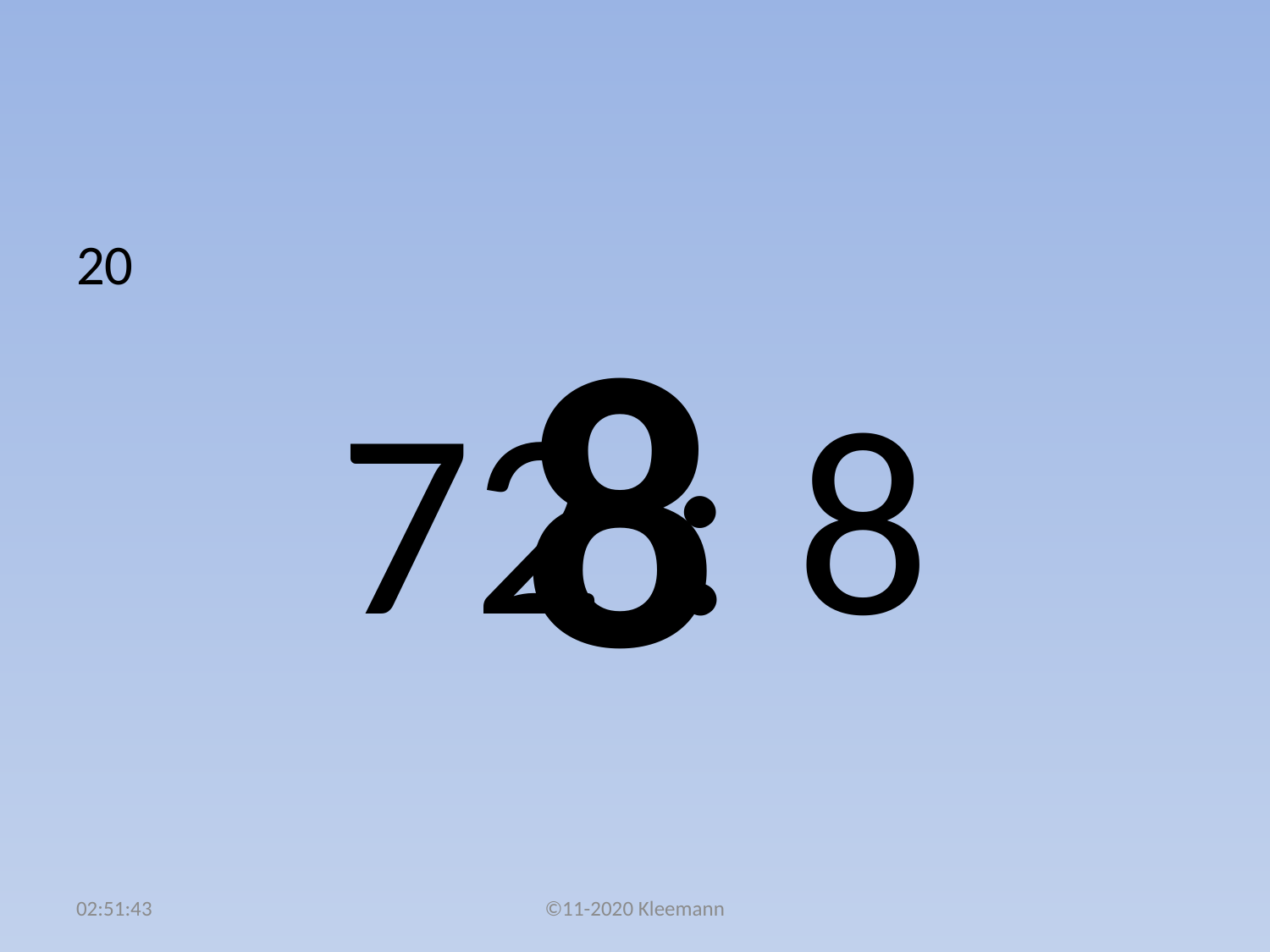

#
20
72 : 8
8
02:51:43
©11-2020 Kleemann